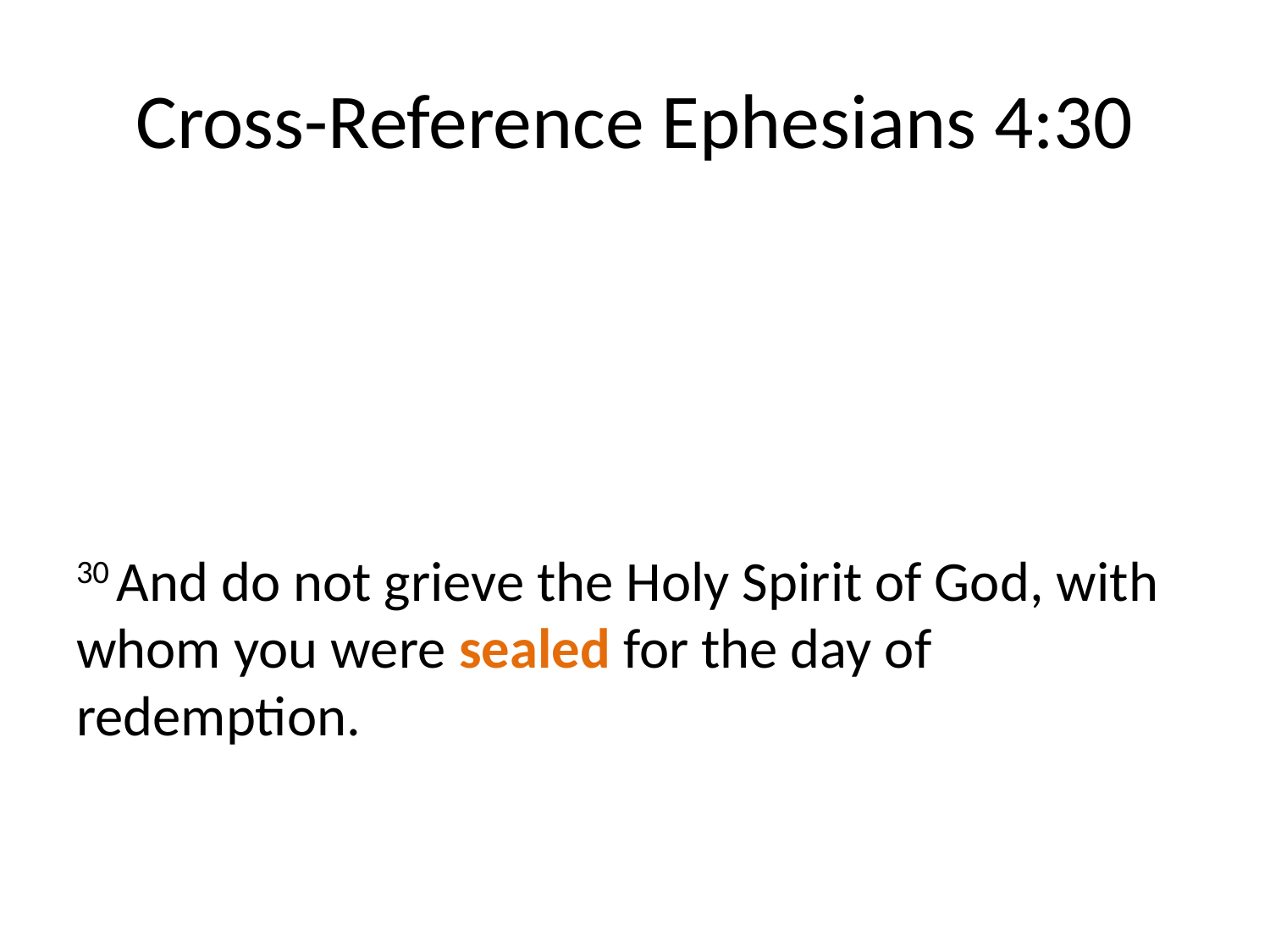

# Cross-Reference Ephesians 4:30

30 And do not grieve the Holy Spirit of God, with whom you were sealed for the day of redemption.